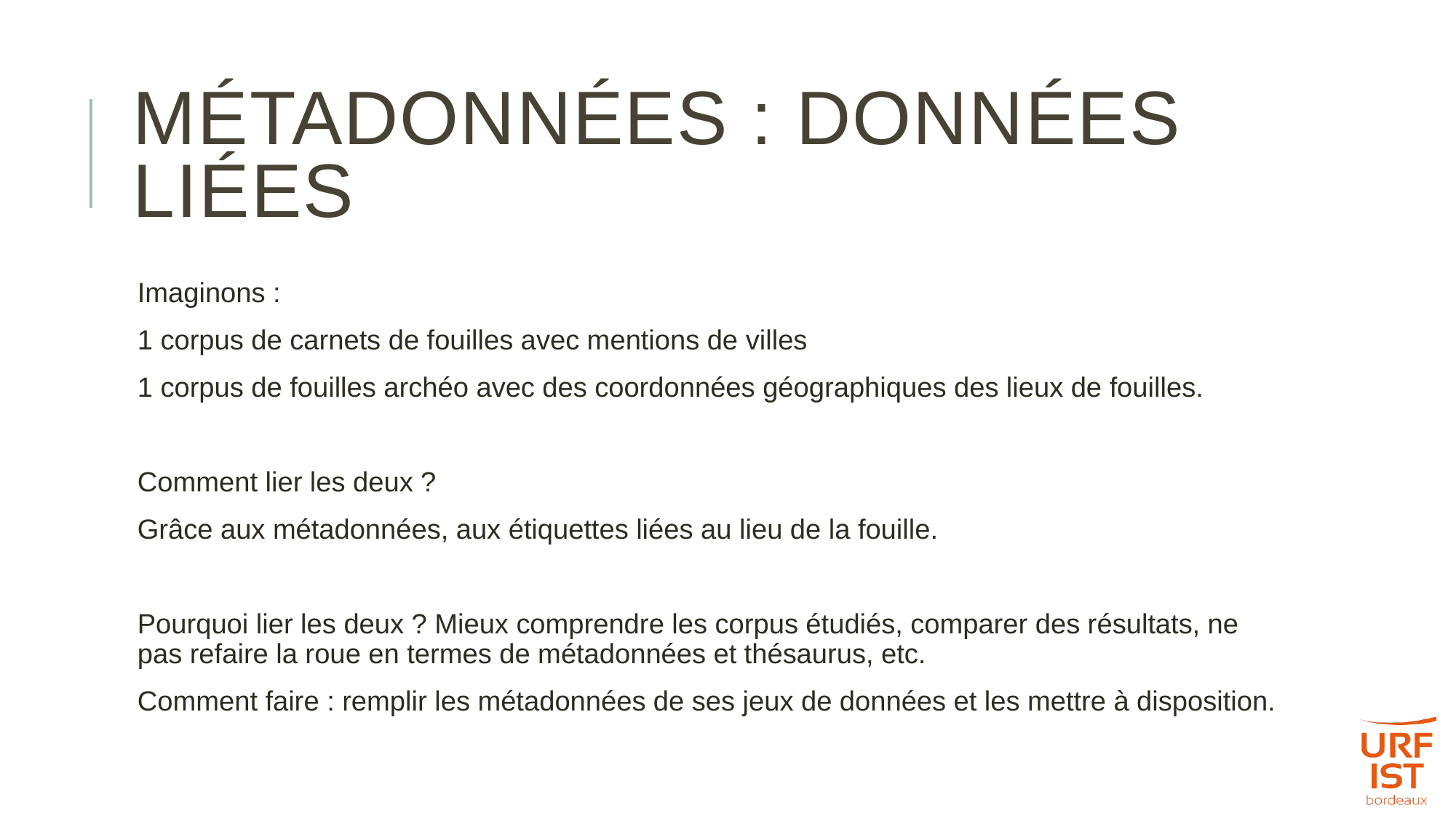

# Métadonnées : données liées
Imaginons :
1 corpus de carnets de fouilles avec mentions de villes
1 corpus de fouilles archéo avec des coordonnées géographiques des lieux de fouilles.

Comment lier les deux ?
Grâce aux métadonnées, aux étiquettes liées au lieu de la fouille.

Pourquoi lier les deux ? Mieux comprendre les corpus étudiés, comparer des résultats, ne pas refaire la roue en termes de métadonnées et thésaurus, etc.
Comment faire : remplir les métadonnées de ses jeux de données et les mettre à disposition.